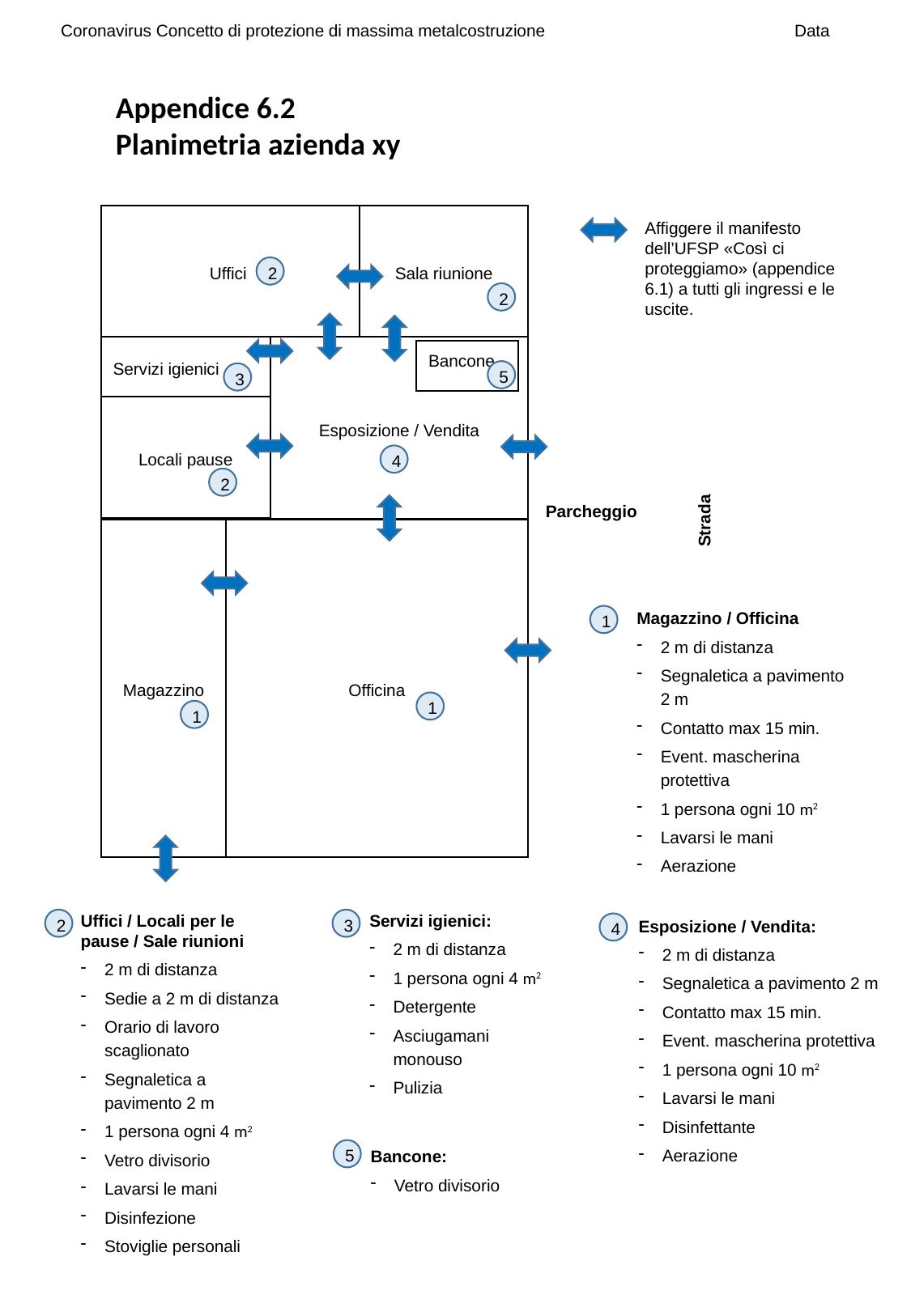

Coronavirus Concetto di protezione di massima metalcostruzione			 Data

Appendice 6.2
Planimetria azienda xy
Uffici
Sala riunione
2

2

Servizi igienici
Esposizione / Vendita

Bancone
5
3
Locali pause

4
Strada

Parcheggio

2

Magazzino
Officina

1
1

Affiggere il manifesto dell’UFSP «Così ci proteggiamo» (appendice 6.1) a tutti gli ingressi e le uscite.

Magazzino / Officina
2 m di distanza
Segnaletica a pavimento 2 m
Contatto max 15 min.
Event. mascherina protettiva
1 persona ogni 10 m2
Lavarsi le mani
Aerazione
1
Uffici / Locali per le pause / Sale riunioni
2 m di distanza
Sedie a 2 m di distanza
Orario di lavoro scaglionato
Segnaletica a pavimento 2 m
1 persona ogni 4 m2
Vetro divisorio
Lavarsi le mani
Disinfezione
Stoviglie personali
Servizi igienici:
2 m di distanza
1 persona ogni 4 m2
Detergente
Asciugamani monouso
Pulizia
2
3
Esposizione / Vendita:
2 m di distanza
Segnaletica a pavimento 2 m
Contatto max 15 min.
Event. mascherina protettiva
1 persona ogni 10 m2
Lavarsi le mani
Disinfettante
Aerazione
4
5
Bancone:
Vetro divisorio